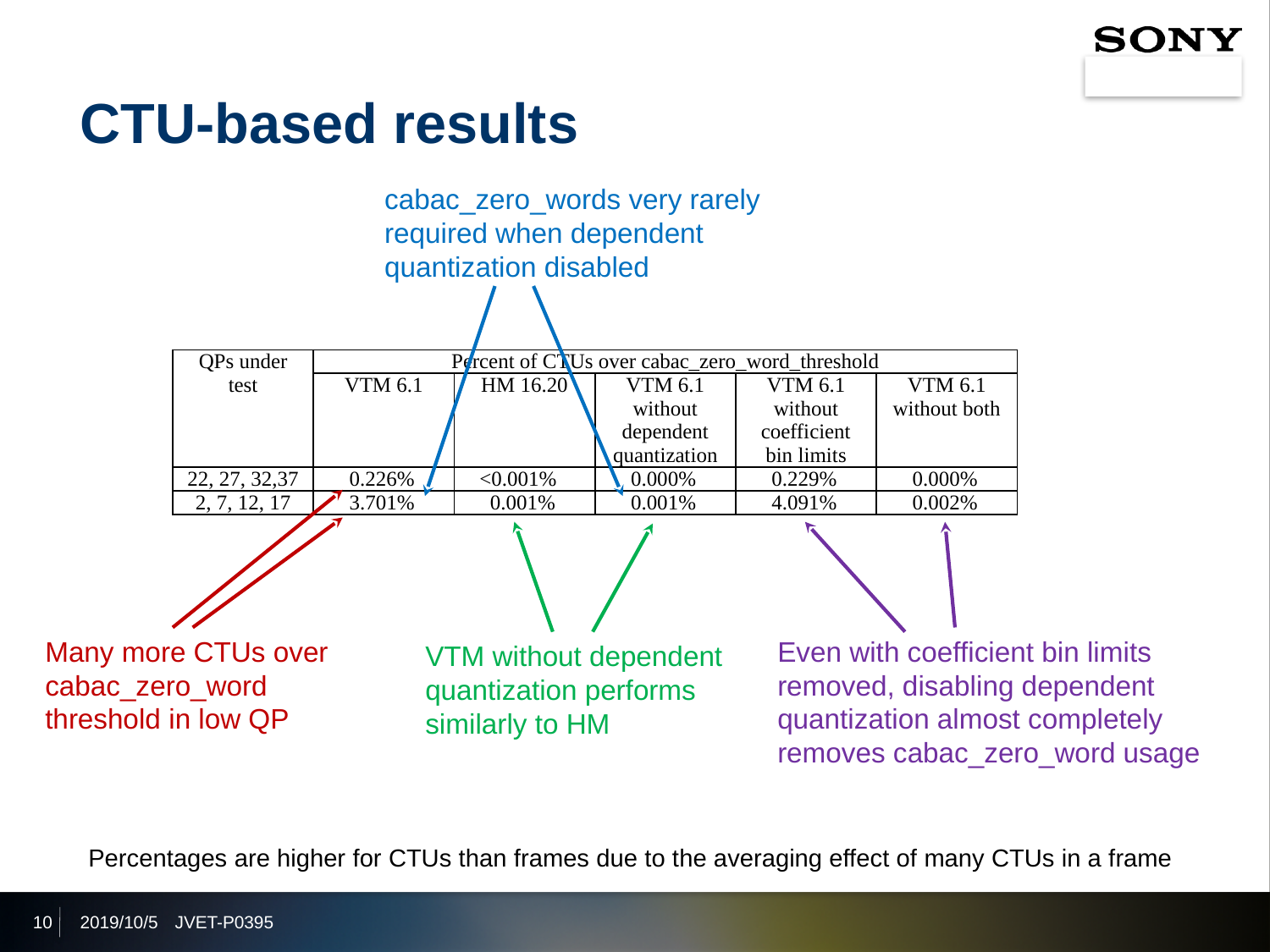

# CTU-based results
cabac_zero_words very rarely required when dependent quantization disabled
| QPs under test | Percent of CTUs over cabac\_zero\_word\_threshold |  |  |  |  |
| --- | --- | --- | --- | --- | --- |
|  | VTM 6.1 | HM 16.20 | VTM 6.1 without dependent quantization | VTM 6.1 without coefficient bin limits | VTM 6.1 without both |
| 22, 27, 32,37 | 0.226% | <0.001% | 0.000% | 0.229% | 0.000% |
| 2, 7, 12, 17 | 3.701% | 0.001% | 0.001% | 4.091% | 0.002% |
Even with coefficient bin limits removed, disabling dependent quantization almost completely removes cabac_zero_word usage
Many more CTUs over cabac_zero_word threshold in low QP
VTM without dependent quantization performs similarly to HM
Percentages are higher for CTUs than frames due to the averaging effect of many CTUs in a frame
10
2019/10/5
JVET-P0395